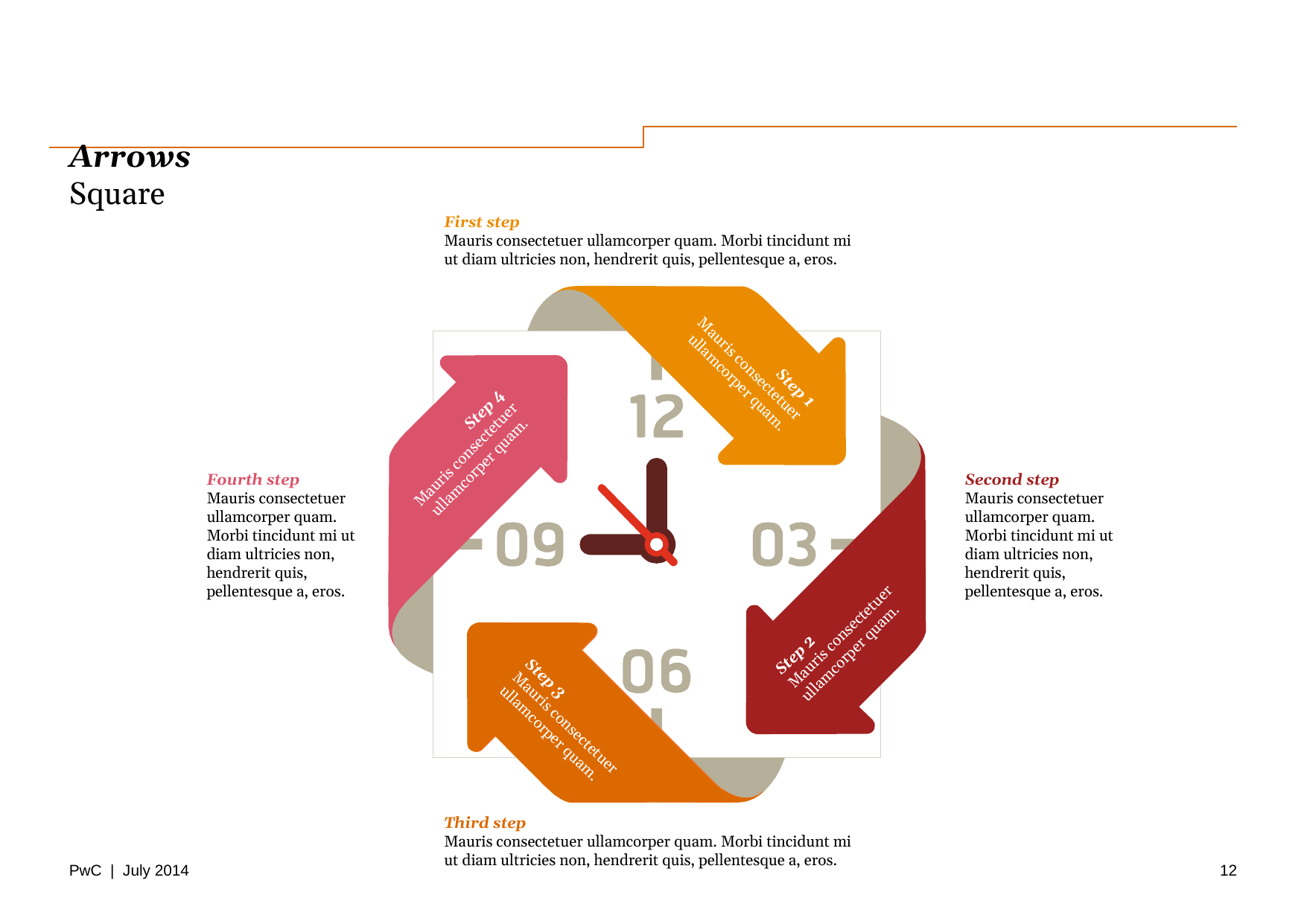

# Arrows Square
First step
Mauris consectetuer ullamcorper quam. Morbi tincidunt mi ut diam ultricies non, hendrerit quis, pellentesque a, eros.

Step 1
Mauris consectetuer ullamcorper quam.
Step 4
Mauris consectetuer ullamcorper quam.
Fourth step
Mauris consectetuer ullamcorper quam. Morbi tincidunt mi ut diam ultricies non, hendrerit quis, pellentesque a, eros.
Second step
Mauris consectetuer ullamcorper quam. Morbi tincidunt mi ut diam ultricies non, hendrerit quis, pellentesque a, eros.
Step 2
Mauris consectetuer ullamcorper quam.
Step 3
Mauris consectetuer ullamcorper quam.
Third step
Mauris consectetuer ullamcorper quam. Morbi tincidunt mi ut diam ultricies non, hendrerit quis, pellentesque a, eros.
12